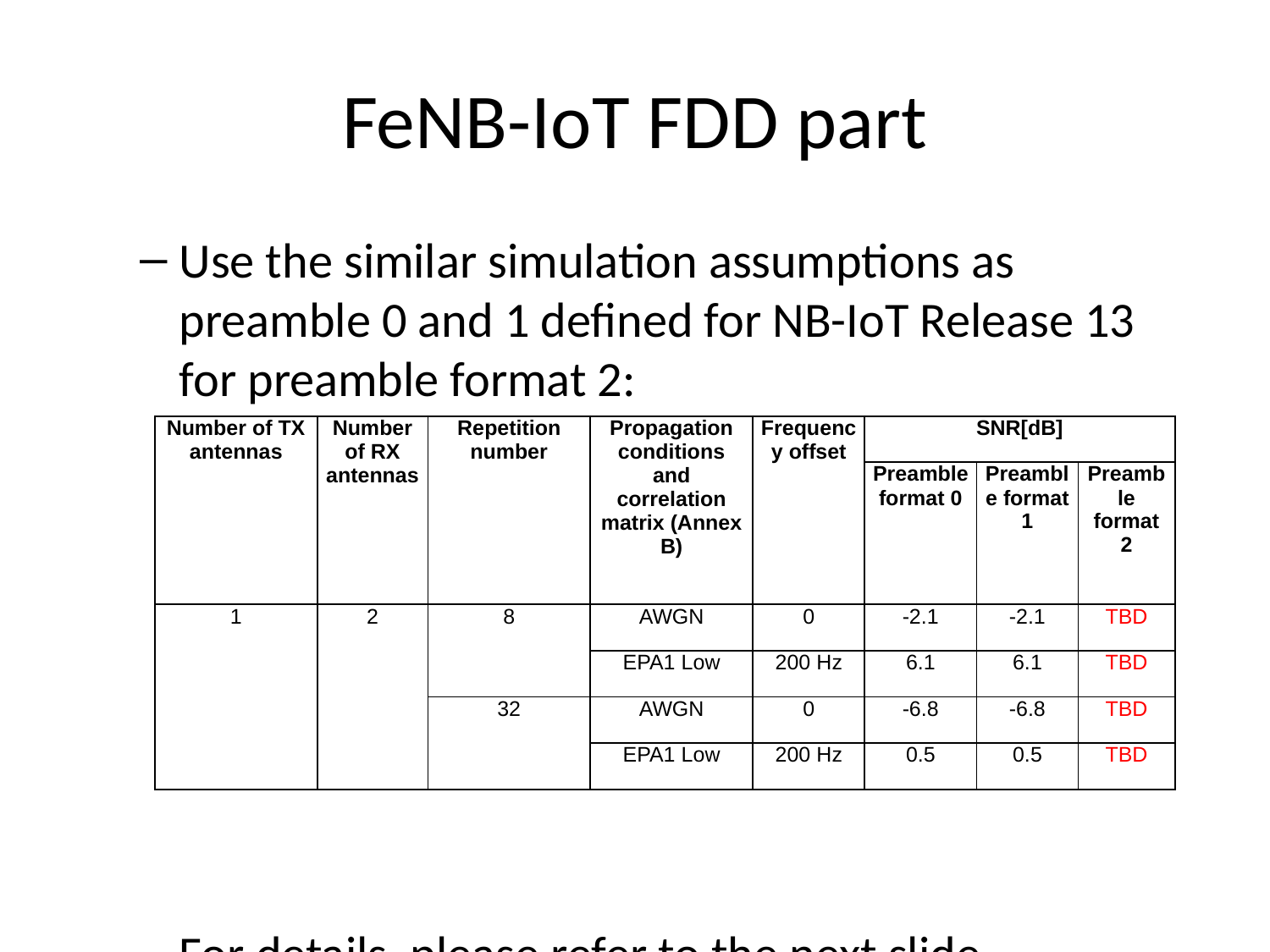

# FeNB-IoT FDD part
Use the similar simulation assumptions as preamble 0 and 1 defined for NB-IoT Release 13 for preamble format 2:

For details, please refer to the next slide.
| Number of TX antennas | Number of RX antennas | Repetition number | Propagation conditions and correlation matrix (Annex B) | Frequency offset | SNR[dB] |  |  |
| --- | --- | --- | --- | --- | --- | --- | --- |
|  |  |  |  |  | Preamble format 0 | Preamble format 1 | Preamble format 2 |
| 1 | 2 | 8 | AWGN | 0 | -2.1 | -2.1 | TBD |
|  |  |  | EPA1 Low | 200 Hz | 6.1 | 6.1 | TBD |
|  |  | 32 | AWGN | 0 | -6.8 | -6.8 | TBD |
|  |  |  | EPA1 Low | 200 Hz | 0.5 | 0.5 | TBD |